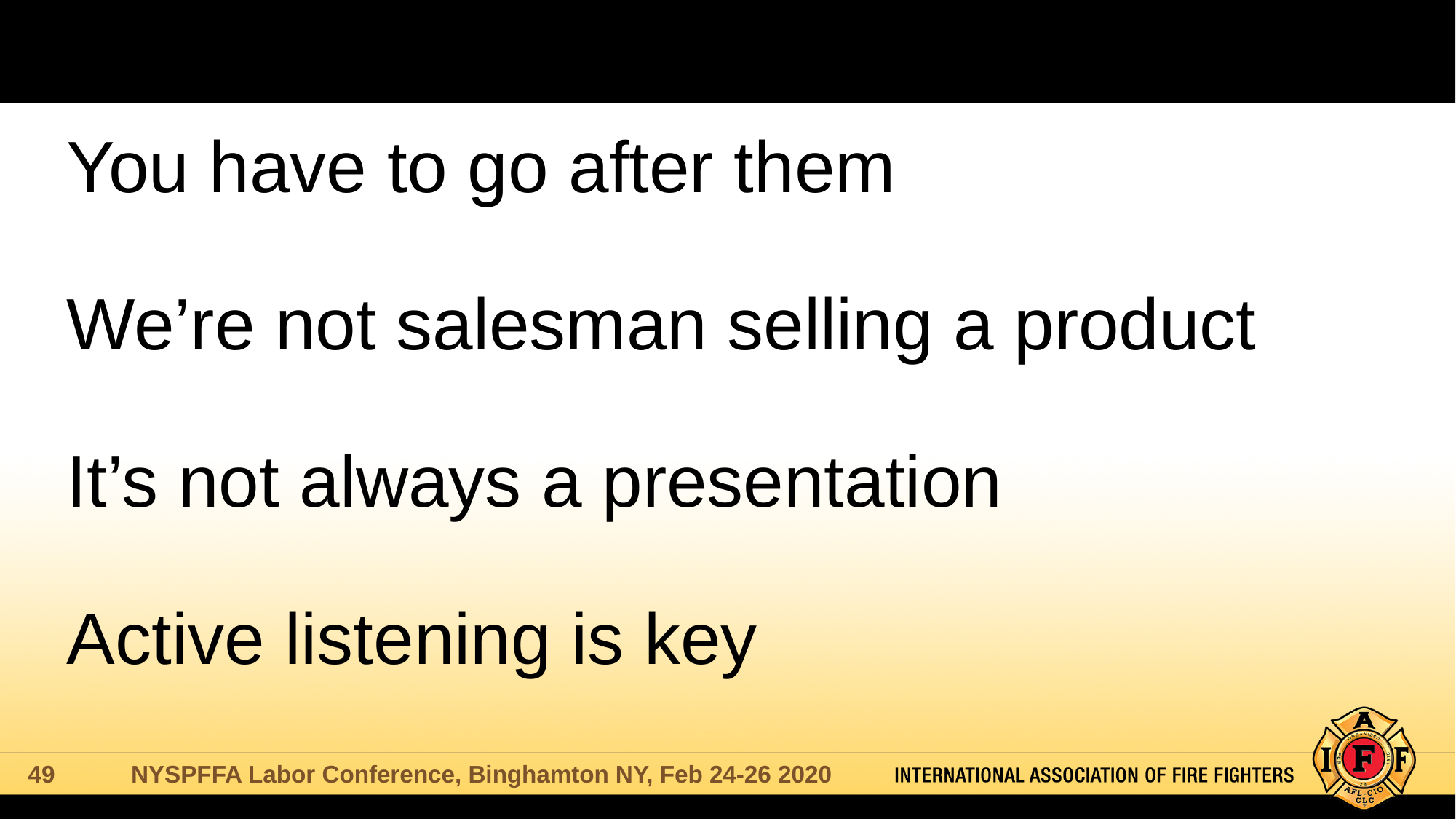

# You have to go after them We’re not salesman selling a product It’s not always a presentation Active listening is key
NYSPFFA Labor Conference, Binghamton NY, Feb 24-26 2020